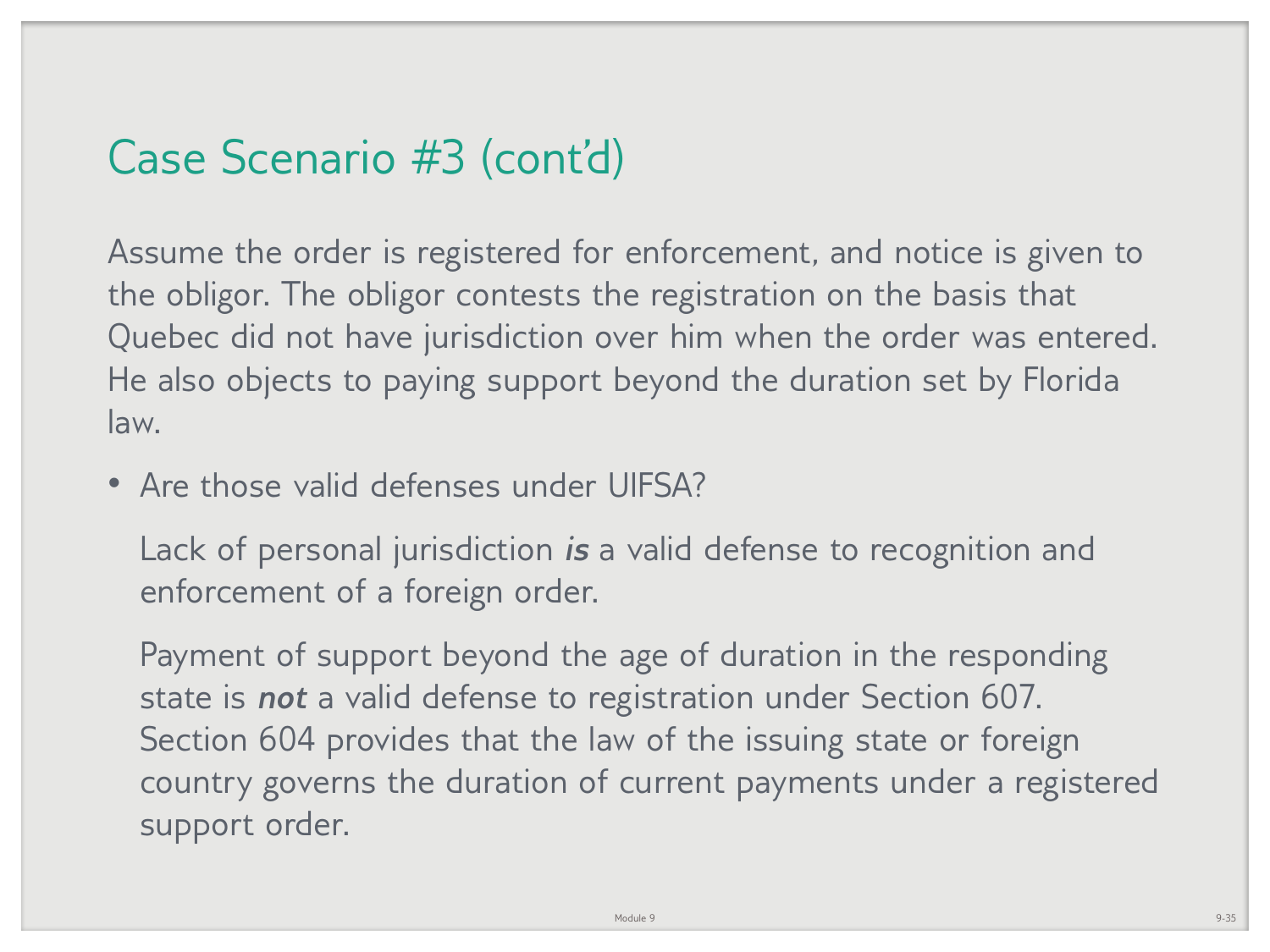

# Case Scenario #3 (cont’d)
Assume the order is registered for enforcement, and notice is given to the obligor. The obligor contests the registration on the basis that Quebec did not have jurisdiction over him when the order was entered. He also objects to paying support beyond the duration set by Florida law.
Are those valid defenses under UIFSA?
Lack of personal jurisdiction is a valid defense to recognition and enforcement of a foreign order.
Payment of support beyond the age of duration in the responding state is not a valid defense to registration under Section 607. Section 604 provides that the law of the issuing state or foreign country governs the duration of current payments under a registered support order.

Module 9
9-35